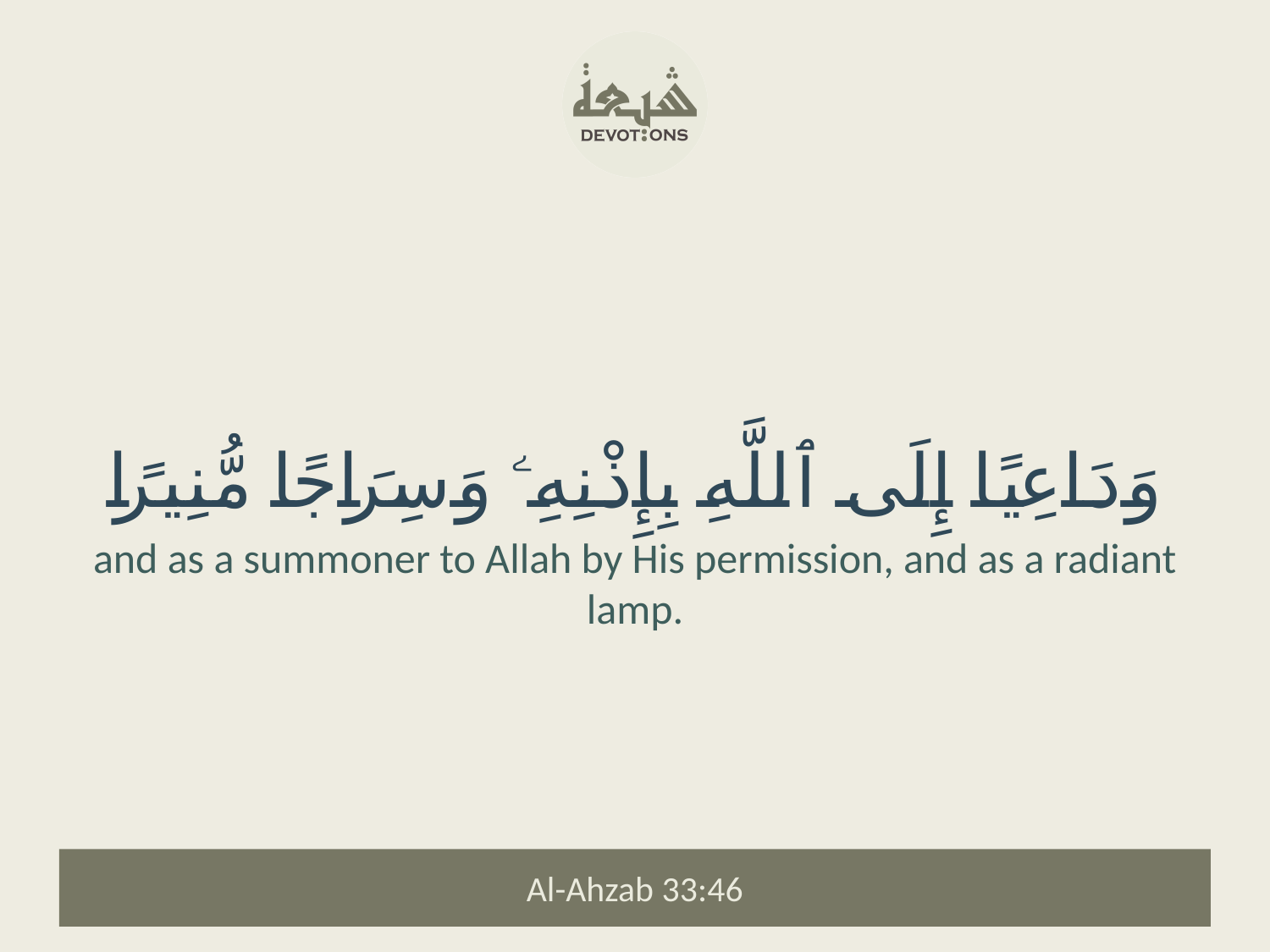

وَدَاعِيًا إِلَى ٱللَّهِ بِإِذْنِهِۦ وَسِرَاجًا مُّنِيرًا
and as a summoner to Allah by His permission, and as a radiant lamp.
Al-Ahzab 33:46